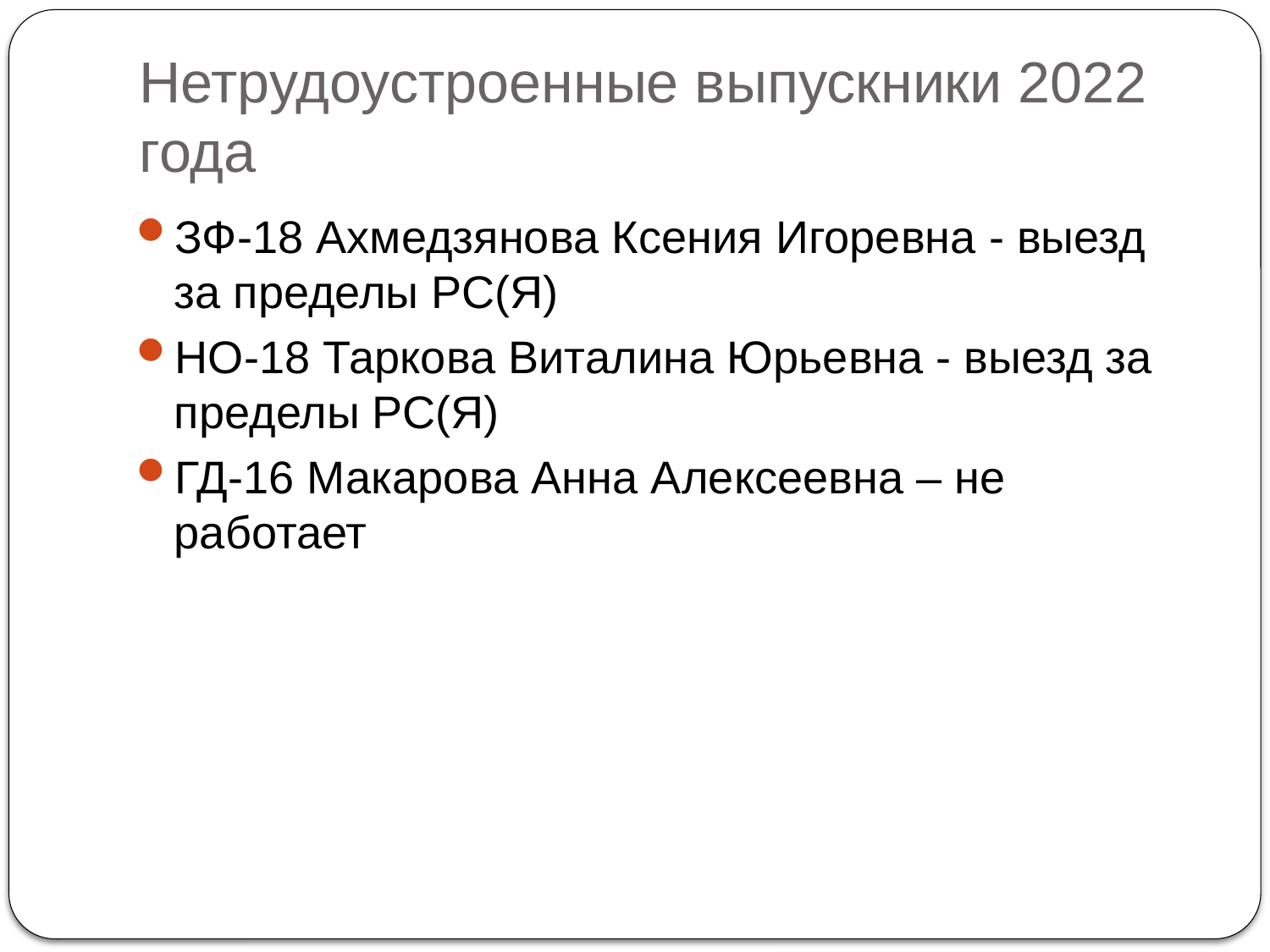

# Нетрудоустроенные выпускники 2022 года
ЗФ-18 Ахмедзянова Ксения Игоревна - выезд за пределы РС(Я)
НО-18 Таркова Виталина Юрьевна - выезд за пределы РС(Я)
ГД-16 Макарова Анна Алексеевна – не работает